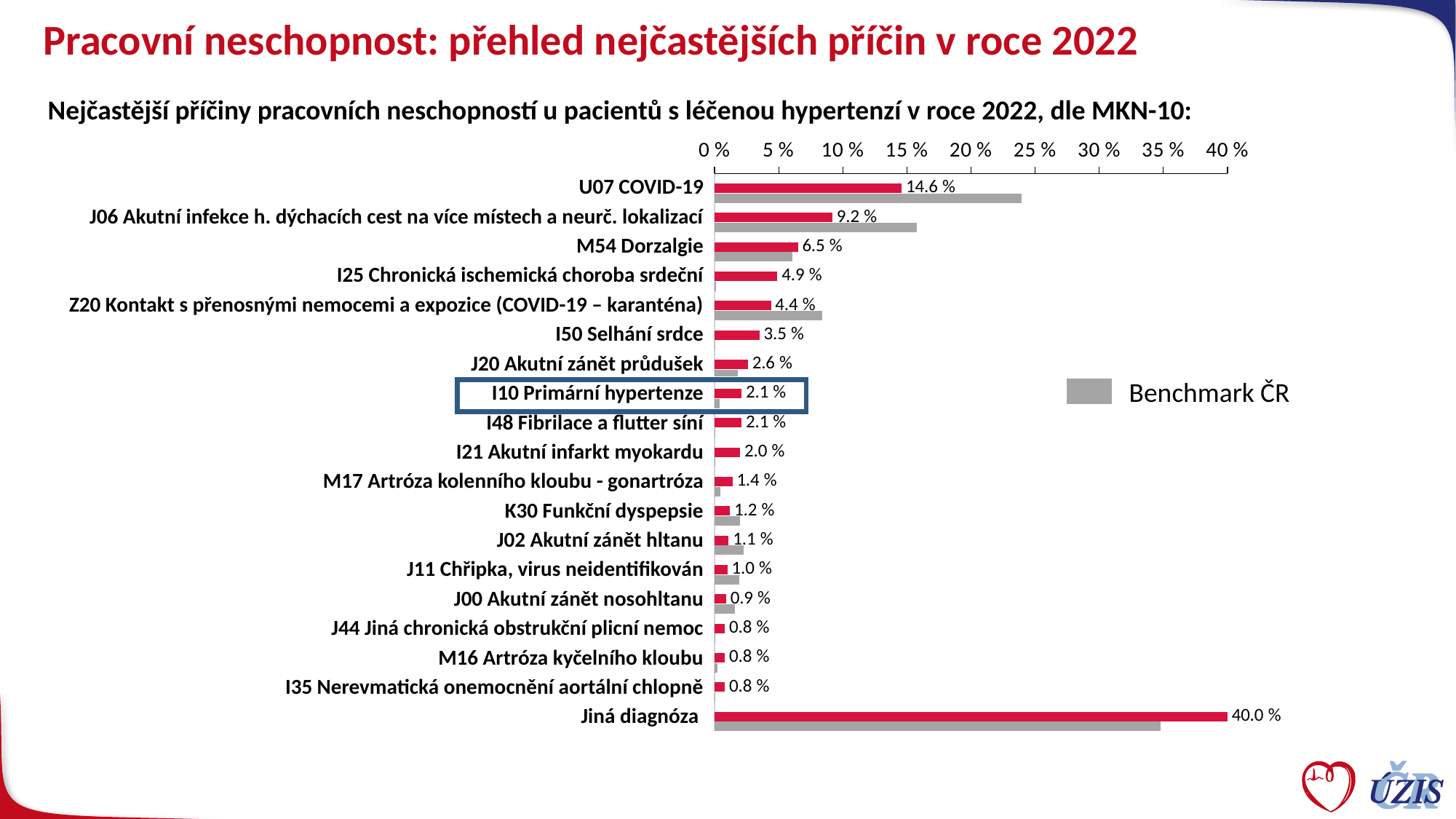

# Pracovní neschopnost: přehled nejčastějších příčin v roce 2022
Nejčastější příčiny pracovních neschopností u pacientů s léčenou hypertenzí v roce 2022, dle MKN-10:

### Chart

| Category |   | Sloupec1 | ČR |
|---|---|---|---|
| U07 COVID-19 |
| --- |
| J06 Akutní infekce h. dýchacích cest na více místech a neurč. lokalizací |
| M54 Dorzalgie |
| I25 Chronická ischemická choroba srdeční |
| Z20 Kontakt s přenosnými nemocemi a expozice (COVID-19 – karanténa) |
| I50 Selhání srdce |
| J20 Akutní zánět průdušek |
| I10 Primární hypertenze |
| I48 Fibrilace a flutter síní |
| I21 Akutní infarkt myokardu |
| M17 Artróza kolenního kloubu - gonartróza |
| K30 Funkční dyspepsie |
| J02 Akutní zánět hltanu |
| J11 Chřipka, virus neidentifikován |
| J00 Akutní zánět nosohltanu |
| J44 Jiná chronická obstrukční plicní nemoc |
| M16 Artróza kyčelního kloubu |
| I35 Nerevmatická onemocnění aortální chlopně |
| Jiná diagnóza |
Benchmark ČR